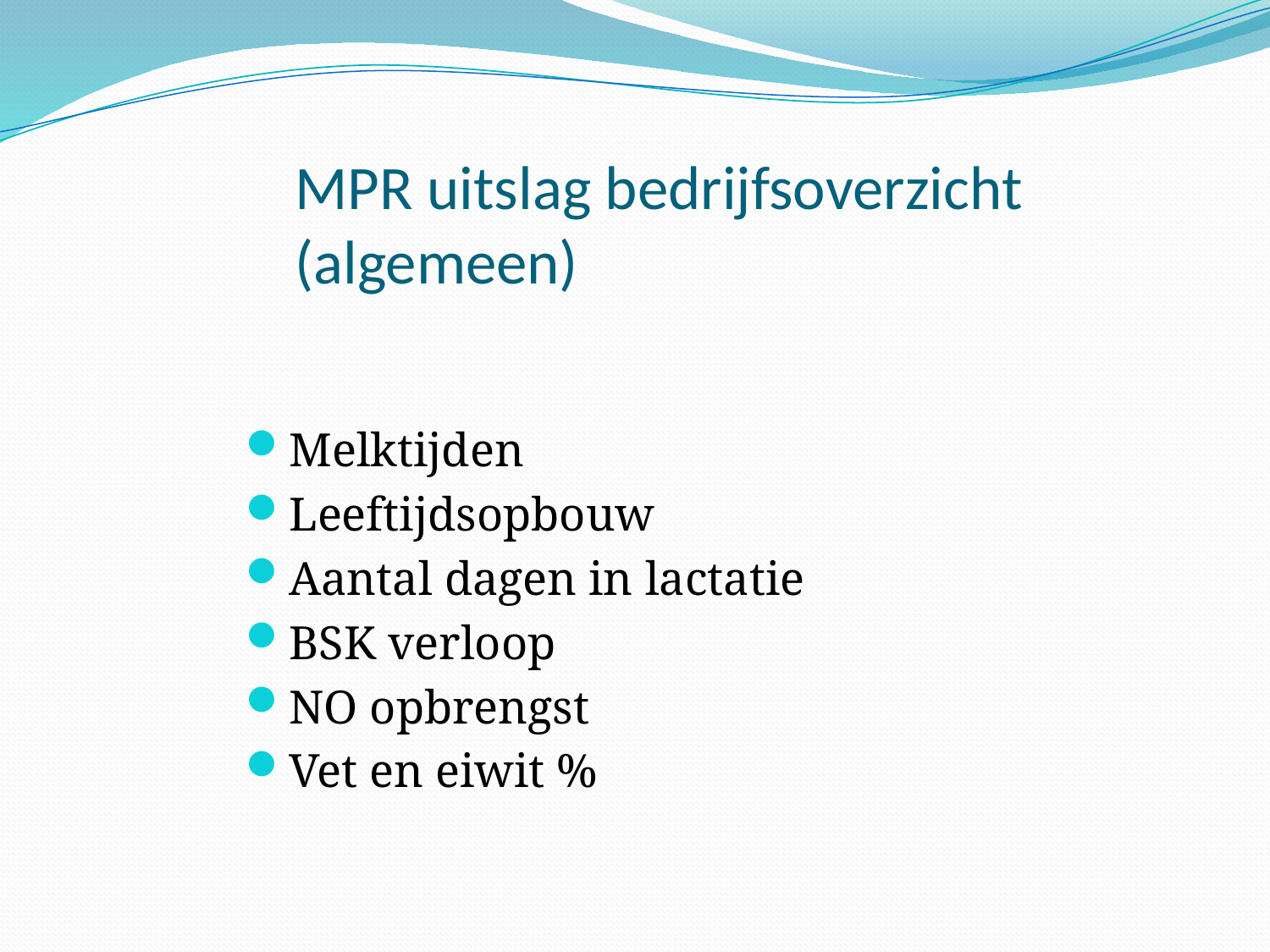

# MPR uitslag bedrijfsoverzicht (algemeen)
Melktijden
Leeftijdsopbouw
Aantal dagen in lactatie
BSK verloop
NO opbrengst
Vet en eiwit %